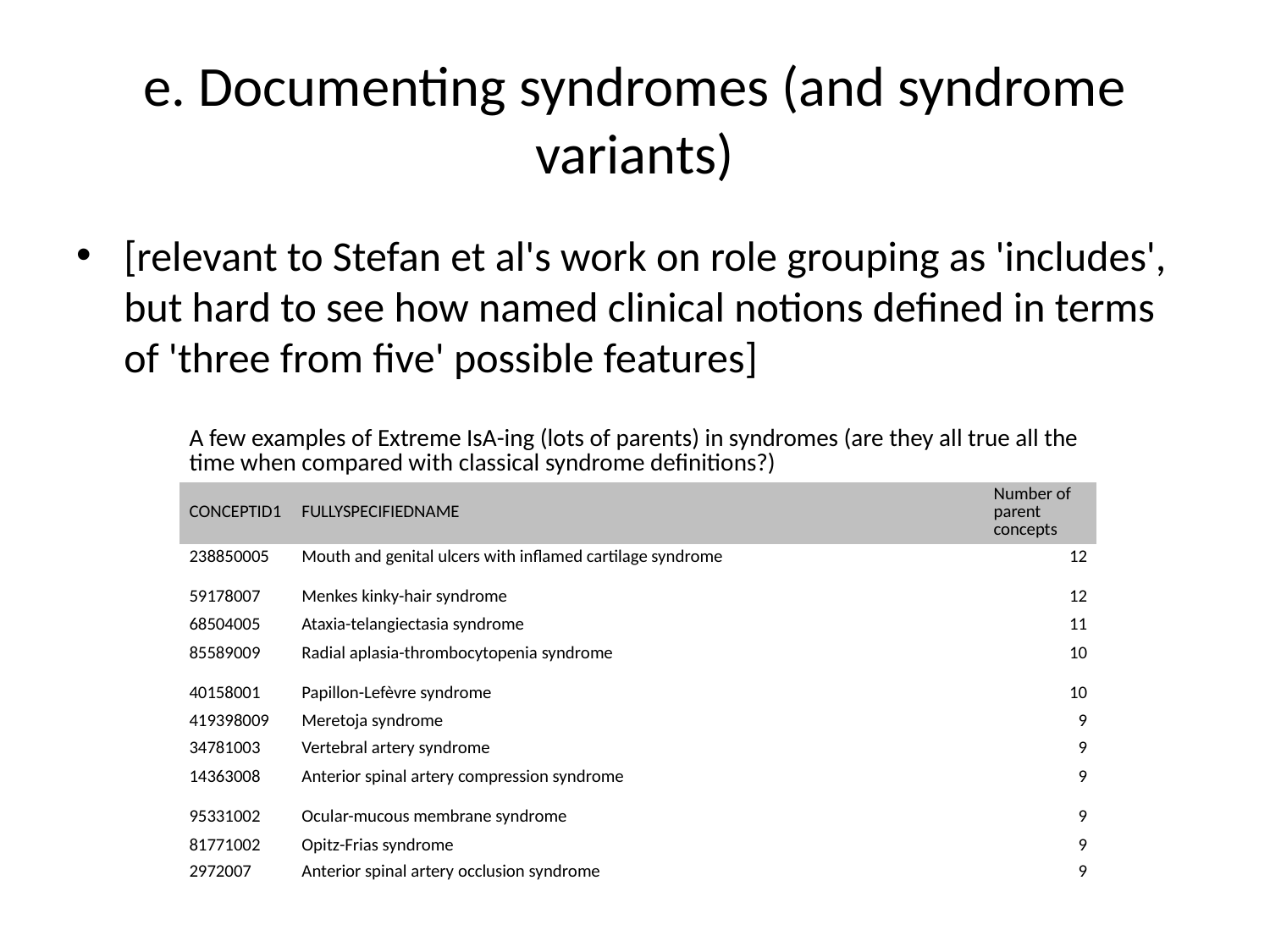

# e. Documenting syndromes (and syndrome variants)
[relevant to Stefan et al's work on role grouping as 'includes', but hard to see how named clinical notions defined in terms of 'three from five' possible features]

| A few examples of Extreme IsA-ing (lots of parents) in syndromes (are they all true all the time when compared with classical syndrome definitions?) |  |  |
| --- | --- | --- |
| CONCEPTID1 | FULLYSPECIFIEDNAME | Number of parent concepts |
| 238850005 | Mouth and genital ulcers with inflamed cartilage syndrome | 12 |
| 59178007 | Menkes kinky-hair syndrome | 12 |
| 68504005 | Ataxia-telangiectasia syndrome | 11 |
| 85589009 | Radial aplasia-thrombocytopenia syndrome | 10 |
| 40158001 | Papillon-Lefèvre syndrome | 10 |
| 419398009 | Meretoja syndrome | 9 |
| 34781003 | Vertebral artery syndrome | 9 |
| 14363008 | Anterior spinal artery compression syndrome | 9 |
| 95331002 | Ocular-mucous membrane syndrome | 9 |
| 81771002 | Opitz-Frias syndrome | 9 |
| 2972007 | Anterior spinal artery occlusion syndrome | 9 |